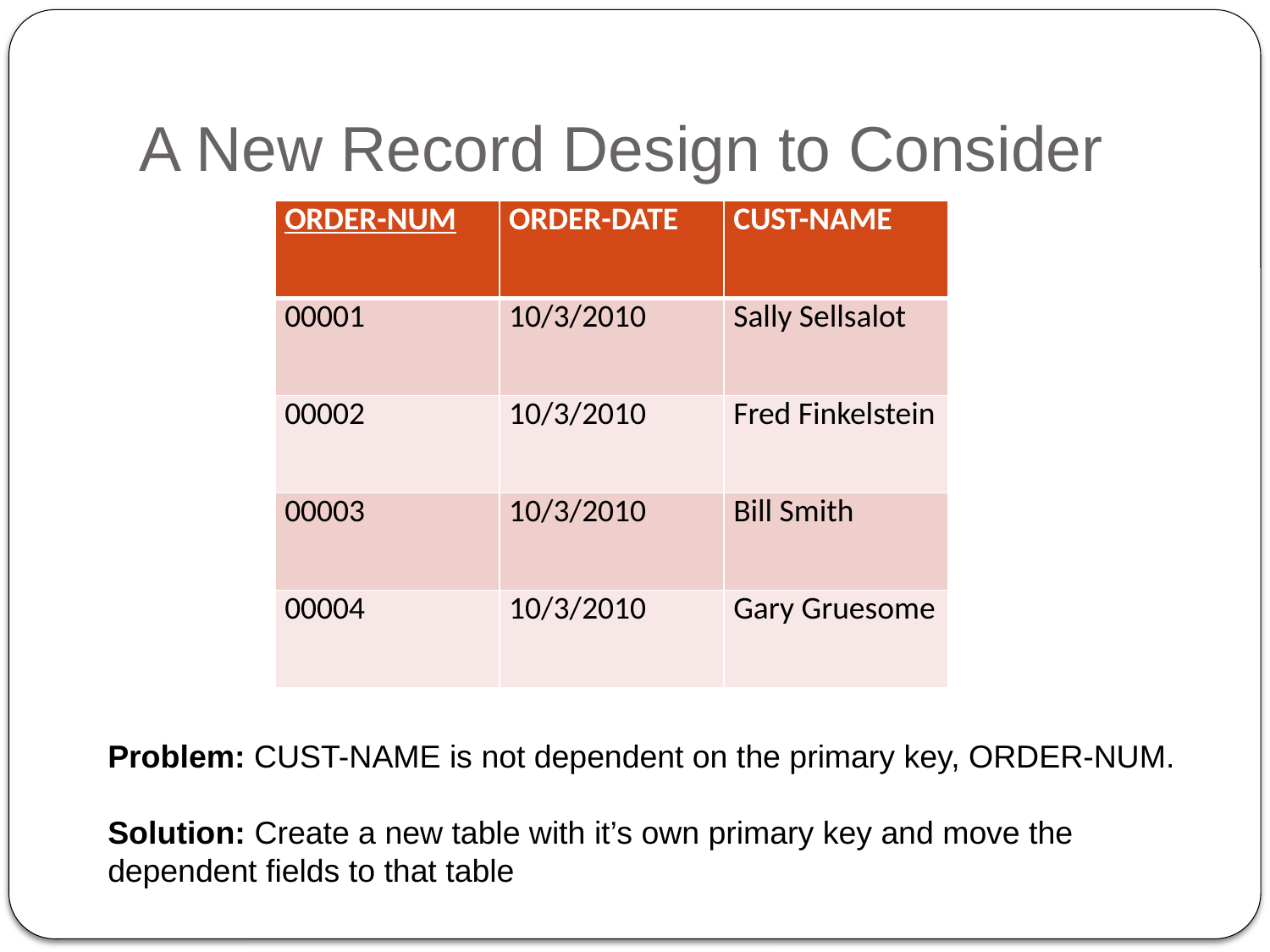

# A New Record Design to Consider
| ORDER-NUM | ORDER-DATE | CUST-NAME |
| --- | --- | --- |
| 00001 | 10/3/2010 | Sally Sellsalot |
| 00002 | 10/3/2010 | Fred Finkelstein |
| 00003 | 10/3/2010 | Bill Smith |
| 00004 | 10/3/2010 | Gary Gruesome |
Problem: CUST-NAME is not dependent on the primary key, ORDER-NUM.

Solution: Create a new table with it’s own primary key and move the dependent fields to that table